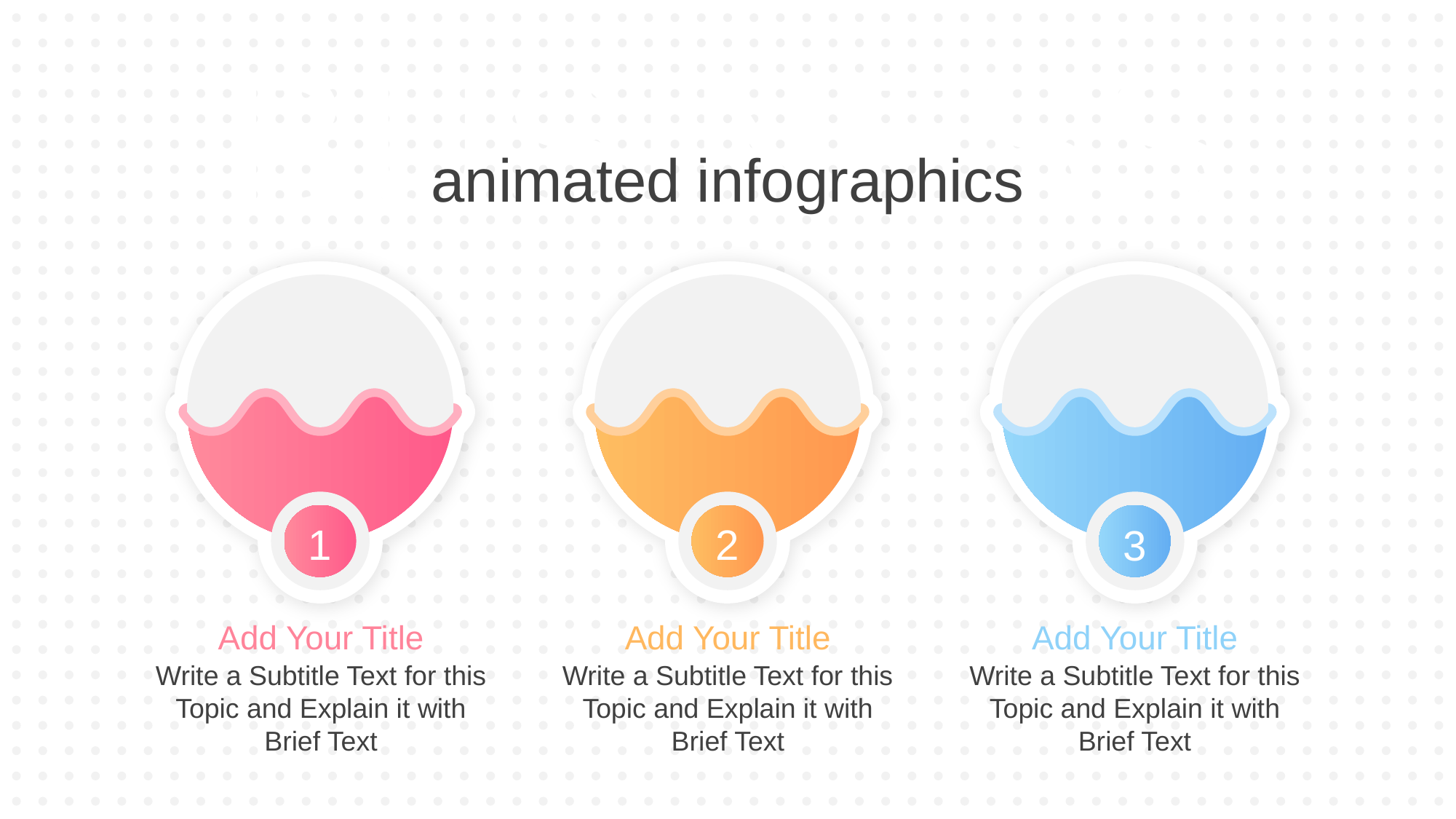

BUSINESS
animated infographics

1

2

3
Add Your Title
Add Your Title
Add Your Title
Write a Subtitle Text for this Topic and Explain it with Brief Text
Write a Subtitle Text for this Topic and Explain it with Brief Text
Write a Subtitle Text for this Topic and Explain it with Brief Text